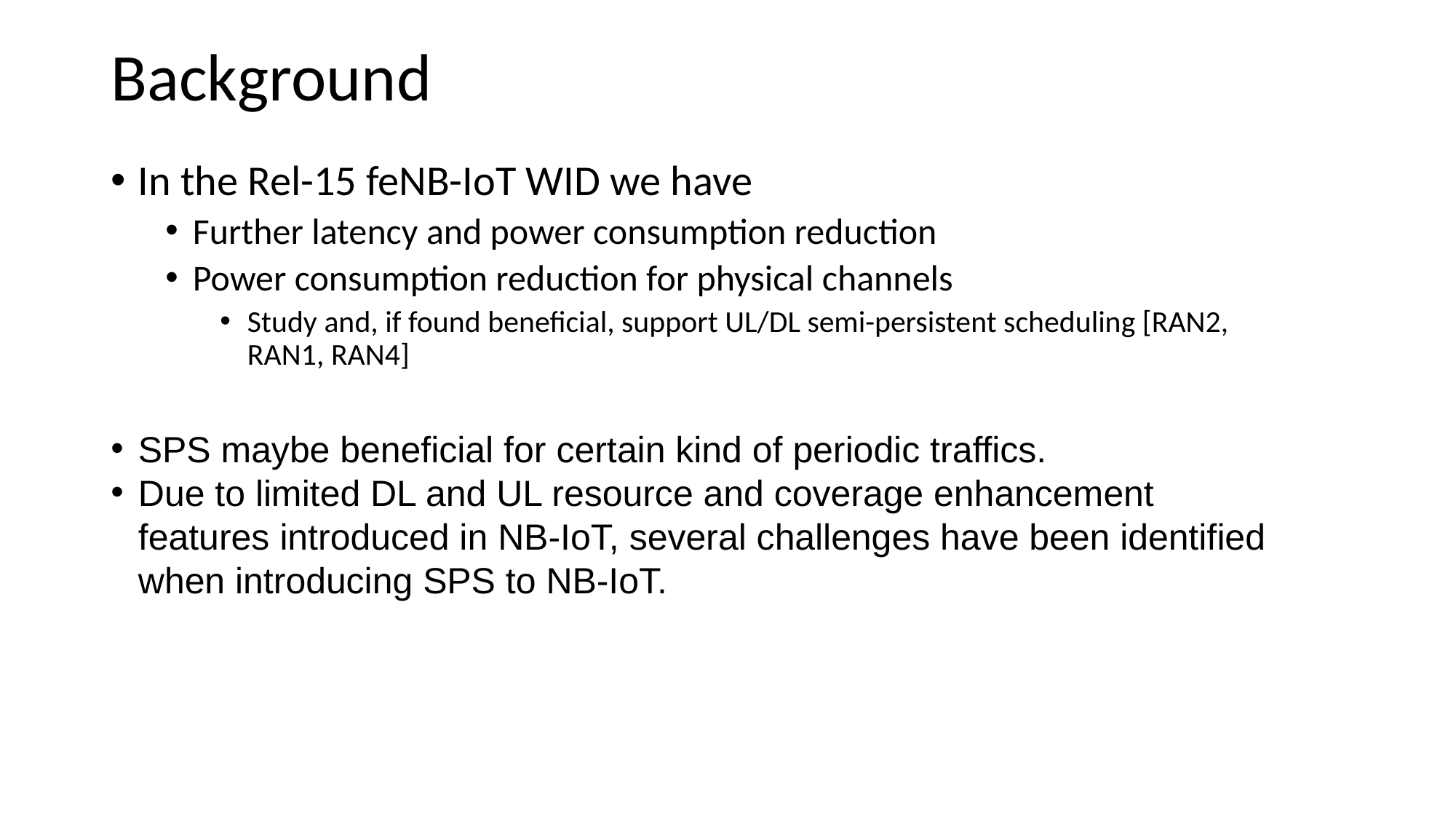

# Background
In the Rel-15 feNB-IoT WID we have
Further latency and power consumption reduction
Power consumption reduction for physical channels
Study and, if found beneficial, support UL/DL semi-persistent scheduling [RAN2, RAN1, RAN4]

SPS maybe beneficial for certain kind of periodic traffics.
Due to limited DL and UL resource and coverage enhancement features introduced in NB-IoT, several challenges have been identified when introducing SPS to NB-IoT.